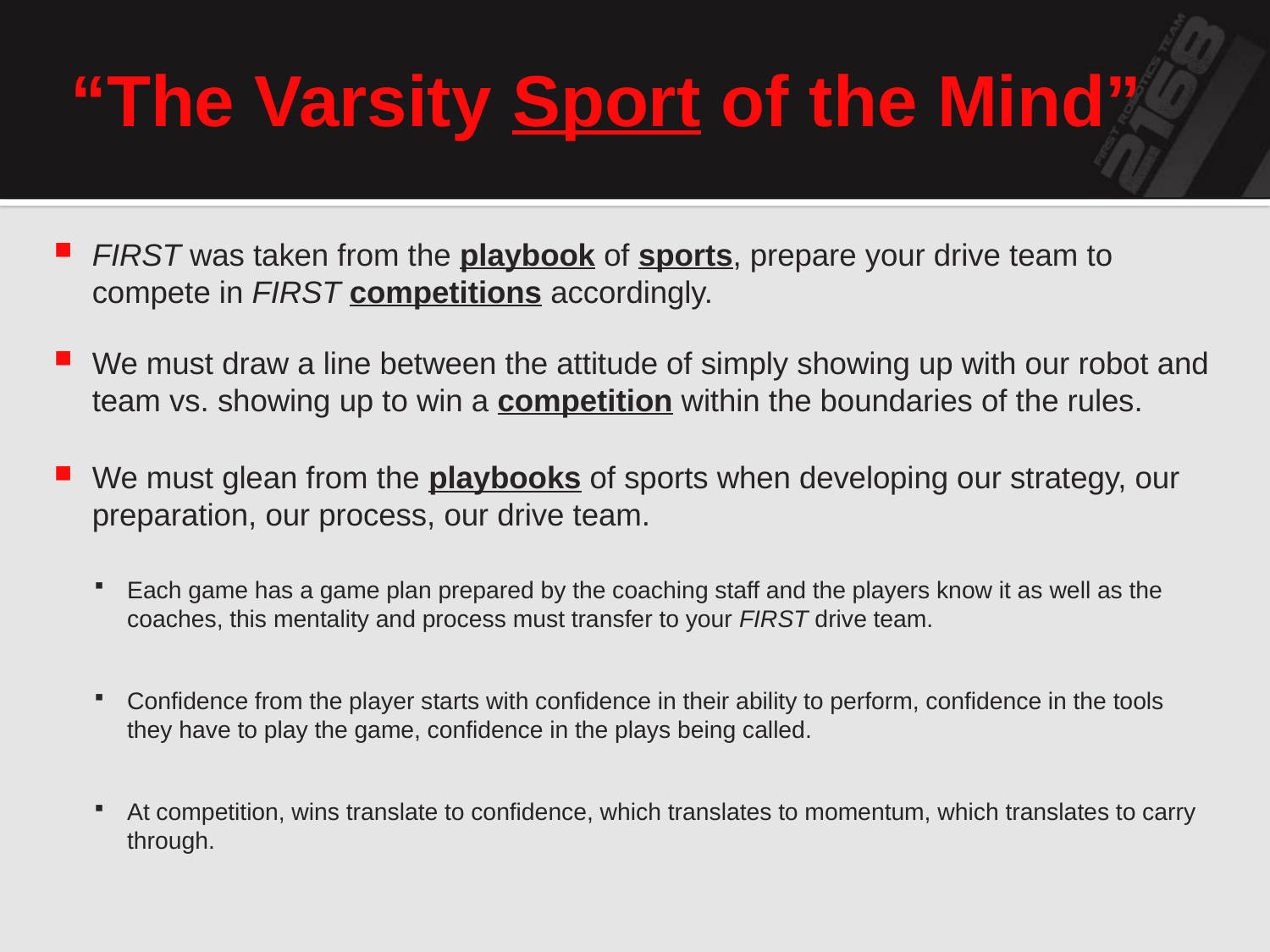

# “The Varsity Sport of the Mind”
FIRST was taken from the playbook of sports, prepare your drive team to compete in FIRST competitions accordingly.

We must draw a line between the attitude of simply showing up with our robot and team vs. showing up to win a competition within the boundaries of the rules.

We must glean from the playbooks of sports when developing our strategy, our preparation, our process, our drive team.

Each game has a game plan prepared by the coaching staff and the players know it as well as the coaches, this mentality and process must transfer to your FIRST drive team.

Confidence from the player starts with confidence in their ability to perform, confidence in the tools they have to play the game, confidence in the plays being called.

At competition, wins translate to confidence, which translates to momentum, which translates to carry through.